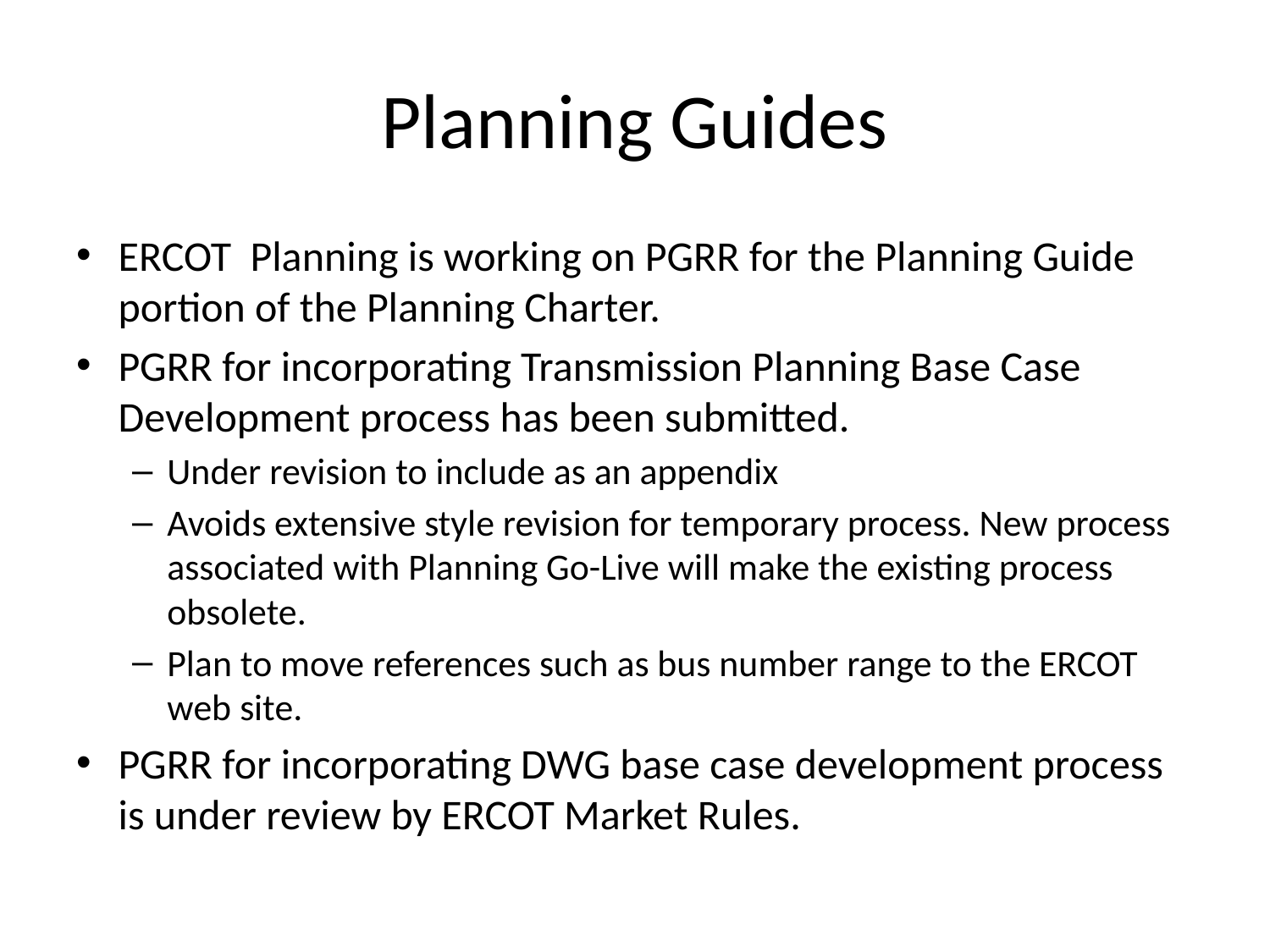

# Planning Guides
ERCOT  Planning is working on PGRR for the Planning Guide portion of the Planning Charter.
PGRR for incorporating Transmission Planning Base Case Development process has been submitted.
Under revision to include as an appendix
Avoids extensive style revision for temporary process. New process associated with Planning Go-Live will make the existing process obsolete.
Plan to move references such as bus number range to the ERCOT web site.
PGRR for incorporating DWG base case development process is under review by ERCOT Market Rules.